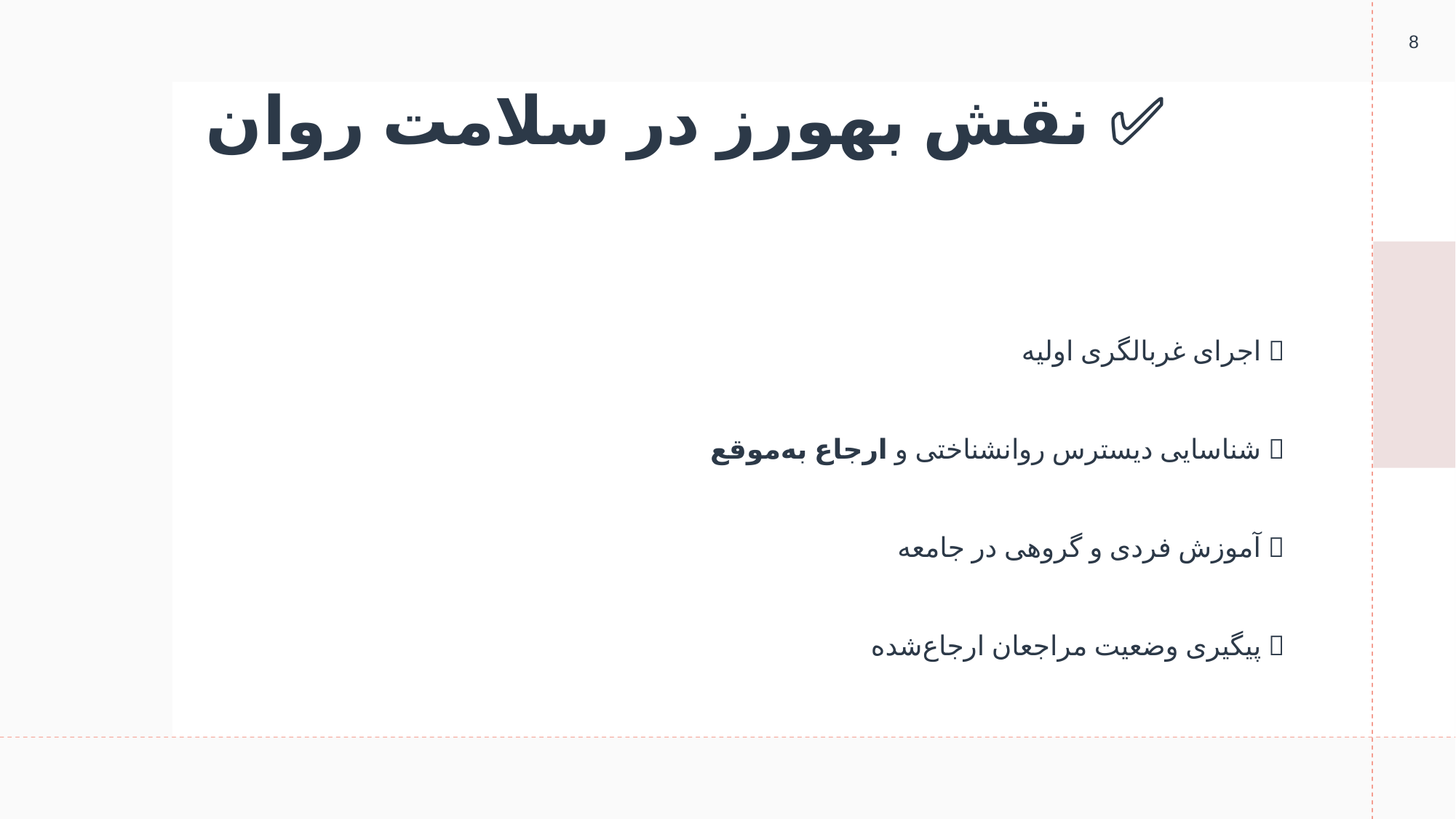

8
# ✅ نقش بهورز در سلامت روان
🔹 اجرای غربالگری اولیه
🔹 شناسایی دیسترس روانشناختی و ارجاع به‌موقع
🔹 آموزش فردی و گروهی در جامعه
🔹 پیگیری وضعیت مراجعان ارجاع‌شده